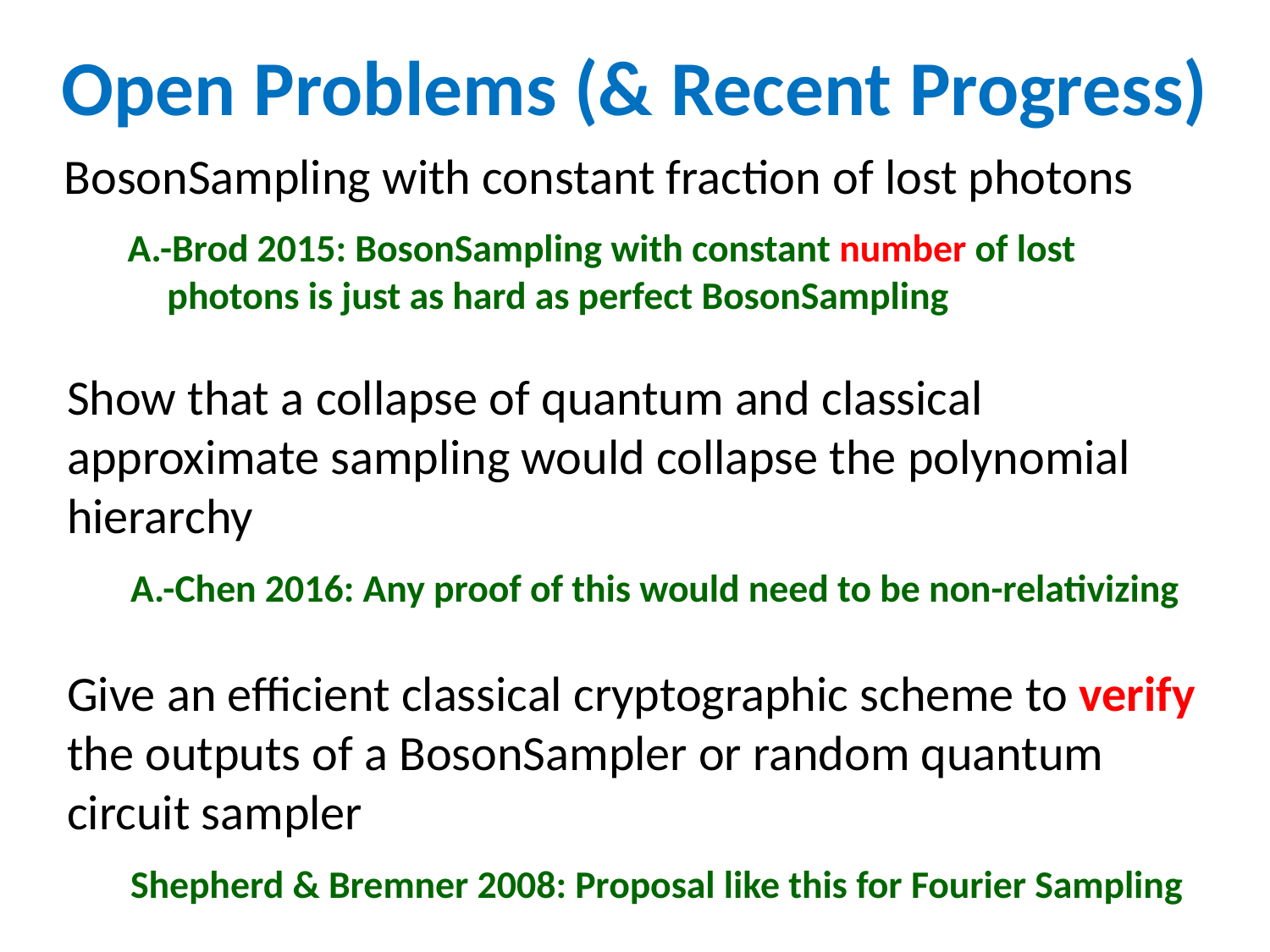

Open Problems (& Recent Progress)
BosonSampling with constant fraction of lost photons
A.-Brod 2015: BosonSampling with constant number of lost photons is just as hard as perfect BosonSampling
Show that a collapse of quantum and classical approximate sampling would collapse the polynomial hierarchy
A.-Chen 2016: Any proof of this would need to be non-relativizing
Give an efficient classical cryptographic scheme to verify the outputs of a BosonSampler or random quantum circuit sampler
Shepherd & Bremner 2008: Proposal like this for Fourier Sampling